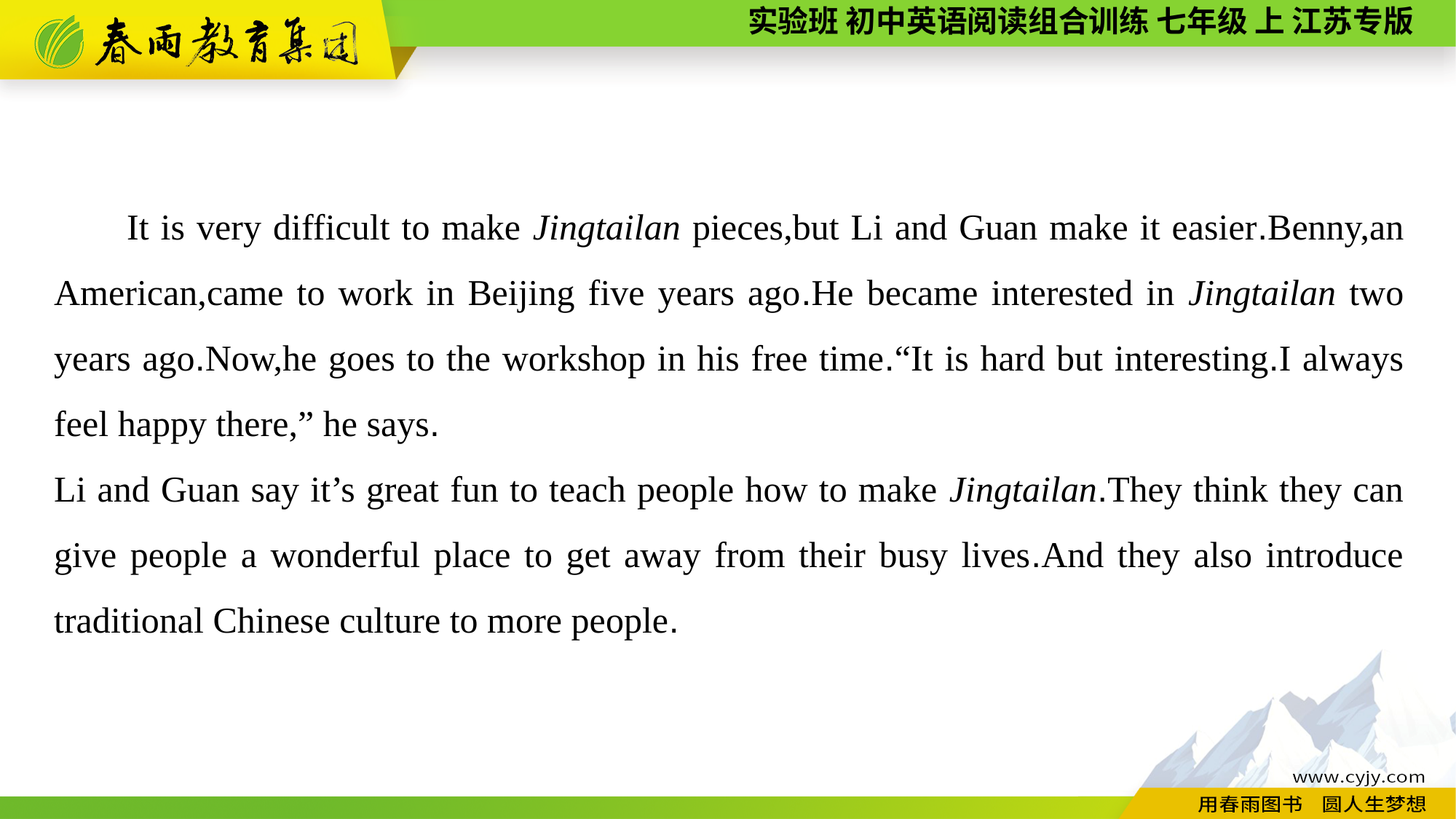

It is very difficult to make Jingtailan pieces,but Li and Guan make it easier.Benny,an American,came to work in Beijing five years ago.He became interested in Jingtailan two years ago.Now,he goes to the workshop in his free time.“It is hard but interesting.I always feel happy there,” he says.
Li and Guan say it’s great fun to teach people how to make Jingtailan.They think they can give people a wonderful place to get away from their busy lives.And they also introduce traditional Chinese culture to more people.